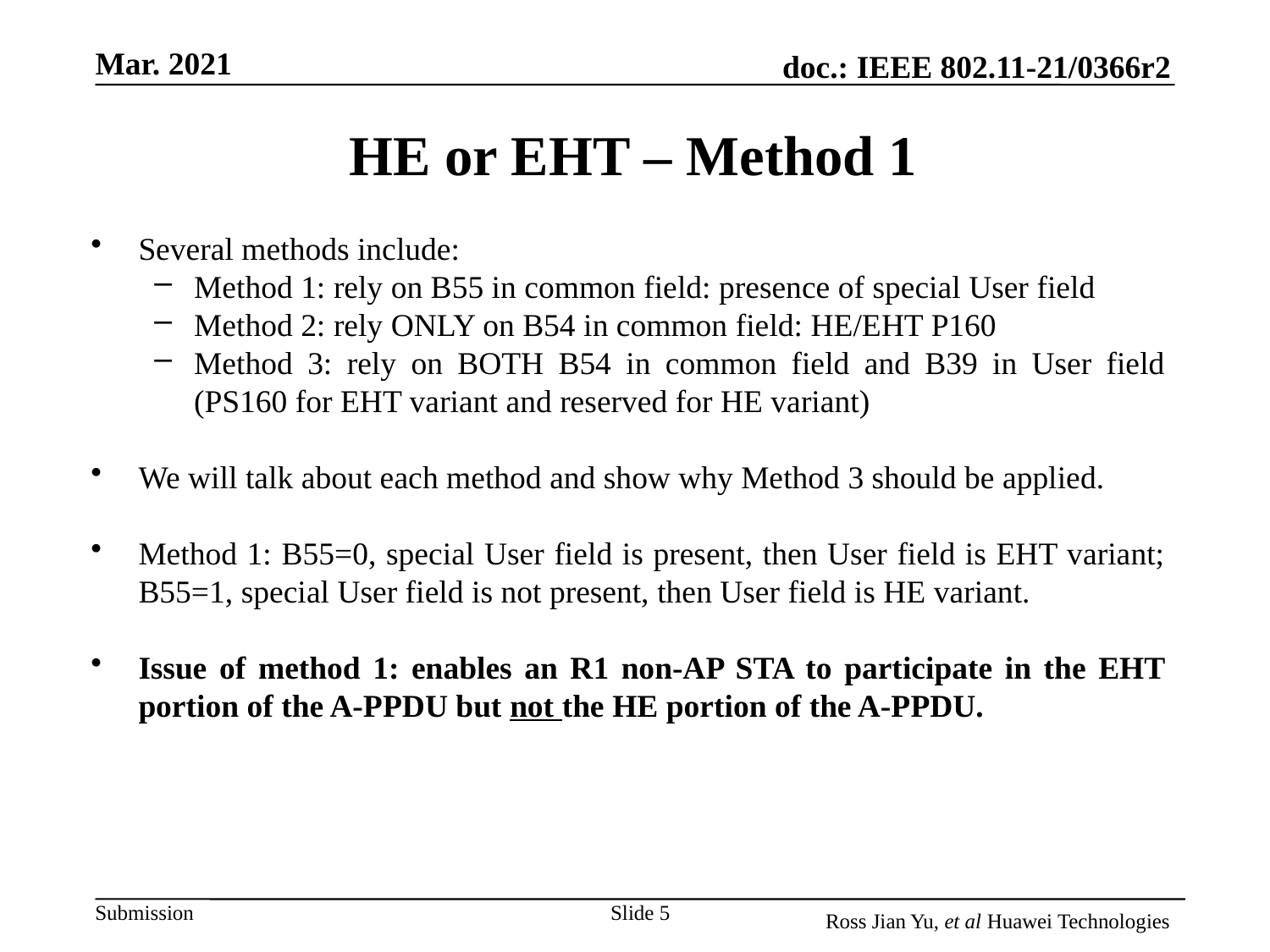

# HE or EHT – Method 1
Several methods include:
Method 1: rely on B55 in common field: presence of special User field
Method 2: rely ONLY on B54 in common field: HE/EHT P160
Method 3: rely on BOTH B54 in common field and B39 in User field (PS160 for EHT variant and reserved for HE variant)

We will talk about each method and show why Method 3 should be applied.

Method 1: B55=0, special User field is present, then User field is EHT variant; B55=1, special User field is not present, then User field is HE variant.

Issue of method 1: enables an R1 non-AP STA to participate in the EHT portion of the A-PPDU but not the HE portion of the A-PPDU.

Slide 5